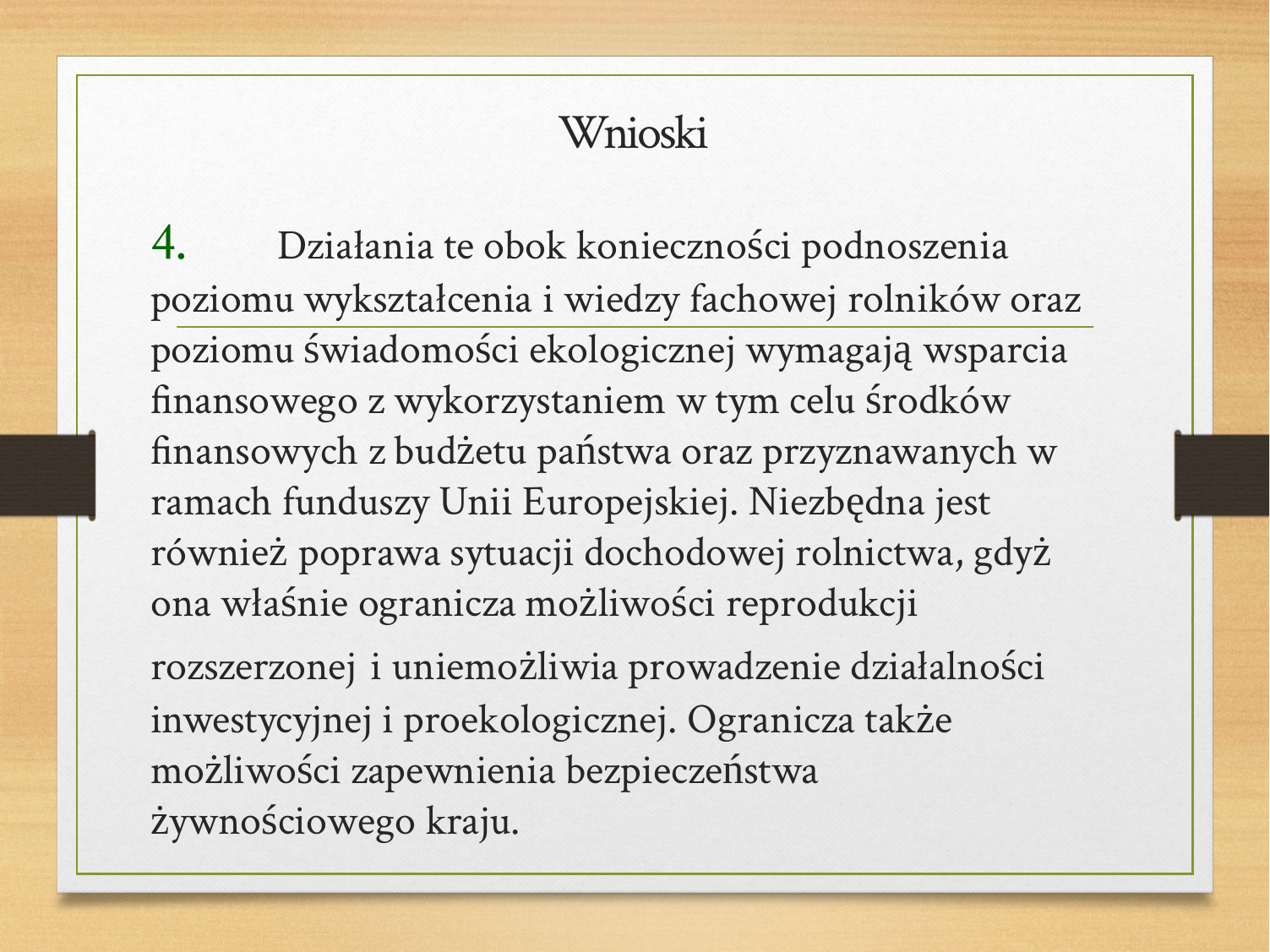

# Wnioski
4.	Działania te obok konieczności podnoszenia poziomu wykształcenia i wiedzy fachowej rolników oraz poziomu świadomości ekologicznej wymagają wsparcia finansowego z wykorzystaniem w tym celu środków finansowych z budżetu państwa oraz przyznawanych w ramach funduszy Unii Europejskiej. Niezbędna jest również poprawa sytuacji dochodowej rolnictwa, gdyż ona właśnie ogranicza możliwości reprodukcji rozszerzonej i uniemożliwia prowadzenie działalności inwestycyjnej i proekologicznej. Ogranicza także możliwości zapewnienia bezpieczeństwa żywnościowego kraju.